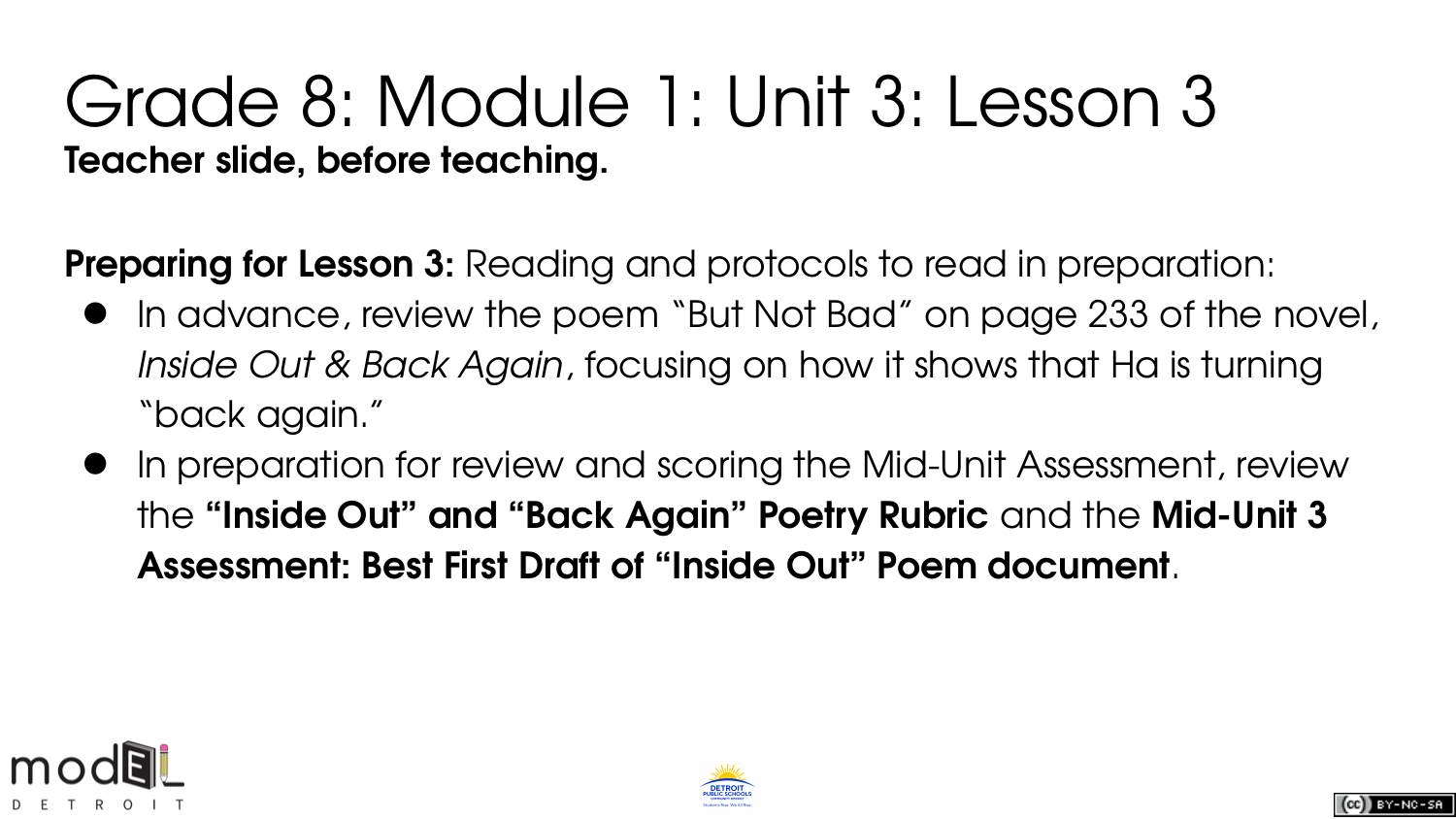

# Grade 8: Module 1: Unit 3: Lesson 3
Teacher slide, before teaching.
Preparing for Lesson 3: Reading and protocols to read in preparation:
In advance, review the poem “But Not Bad” on page 233 of the novel, Inside Out & Back Again, focusing on how it shows that Ha is turning “back again.”
In preparation for review and scoring the Mid-Unit Assessment, review the “Inside Out” and “Back Again” Poetry Rubric and the Mid-Unit 3 Assessment: Best First Draft of “Inside Out” Poem document.